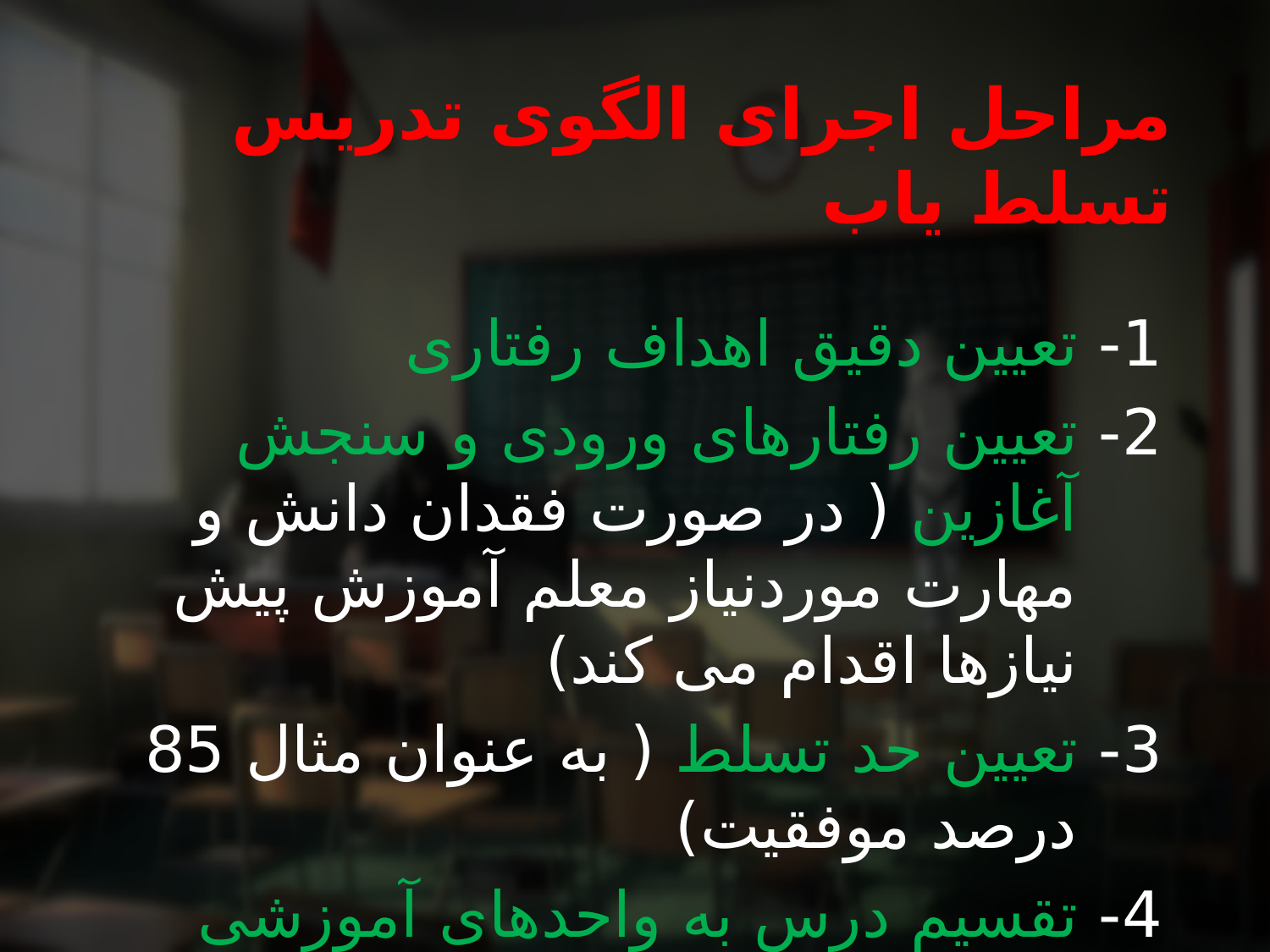

# مراحل اجرای الگوی تدریس تسلط یاب
1- تعیین دقیق اهداف رفتاری
2- تعیین رفتارهای ورودی و سنجش آغازین ( در صورت فقدان دانش و مهارت موردنیاز معلم آموزش پیش نیازها اقدام می کند)
3- تعیین حد تسلط ( به عنوان مثال 85 درصد موفقیت)
4- تقسیم درس به واحدهای آموزشی کوچک